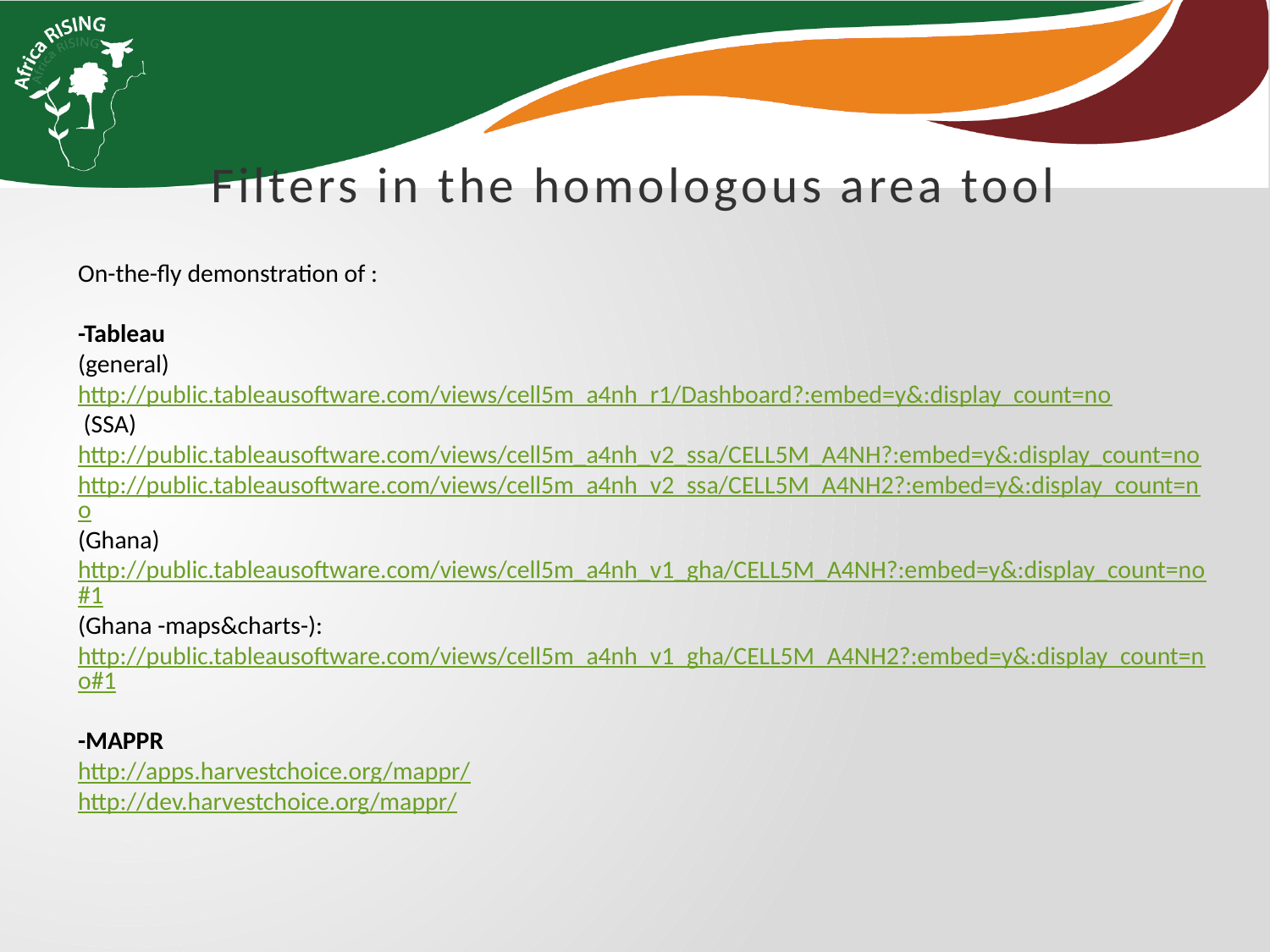

# Filters in the homologous area tool
On-the-fly demonstration of :

-Tableau
(general)
http://public.tableausoftware.com/views/cell5m_a4nh_r1/Dashboard?:embed=y&:display_count=no
 (SSA)
http://public.tableausoftware.com/views/cell5m_a4nh_v2_ssa/CELL5M_A4NH?:embed=y&:display_count=no
http://public.tableausoftware.com/views/cell5m_a4nh_v2_ssa/CELL5M_A4NH2?:embed=y&:display_count=no
(Ghana)
http://public.tableausoftware.com/views/cell5m_a4nh_v1_gha/CELL5M_A4NH?:embed=y&:display_count=no#1
(Ghana -maps&charts-): http://public.tableausoftware.com/views/cell5m_a4nh_v1_gha/CELL5M_A4NH2?:embed=y&:display_count=no#1

-MAPPR
http://apps.harvestchoice.org/mappr/
http://dev.harvestchoice.org/mappr/